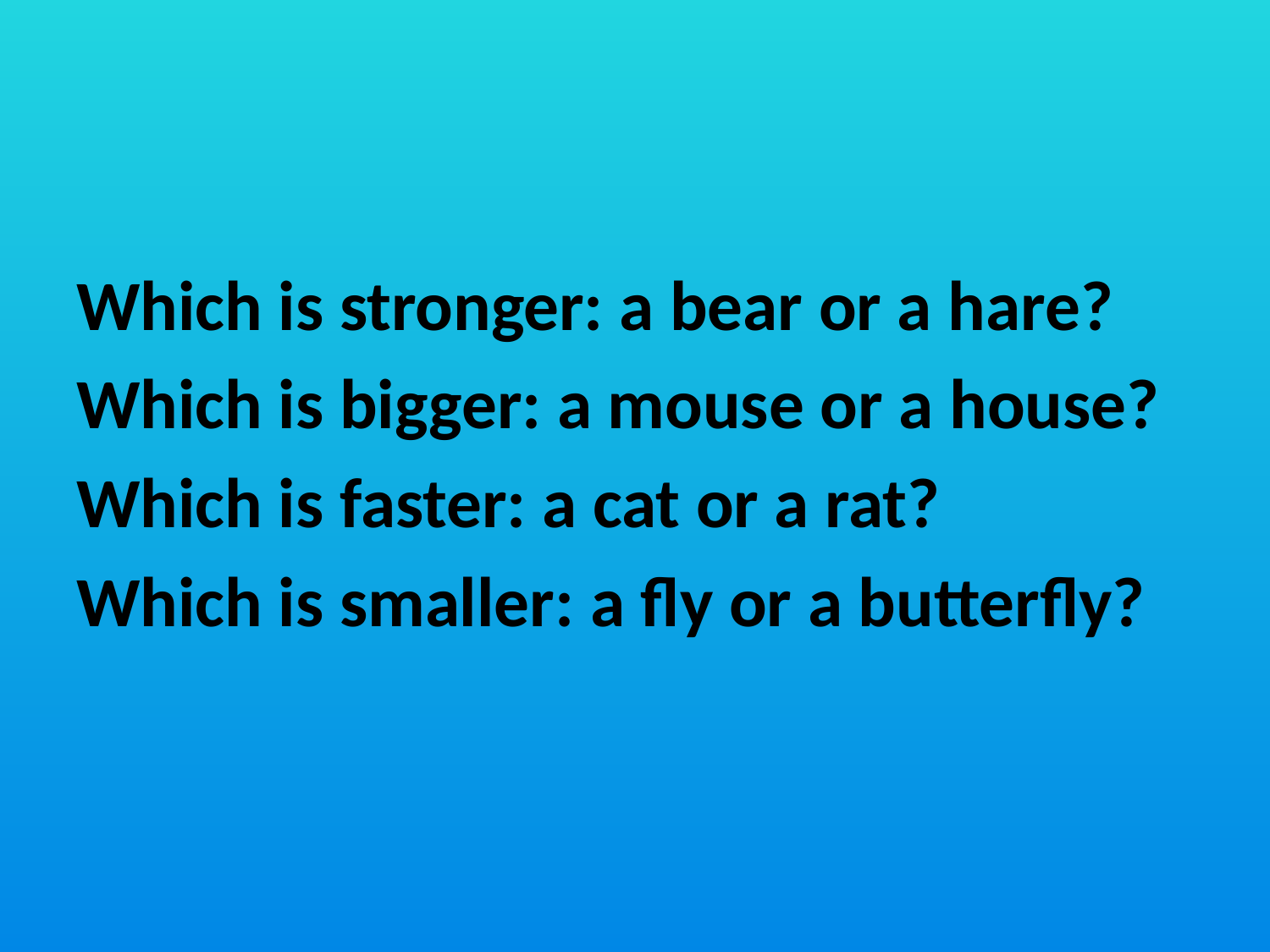

Which is stronger: a bear or a hare?
Which is bigger: a mouse or a house?
Which is faster: a cat or a rat?
Which is smaller: a fly or a butterfly?